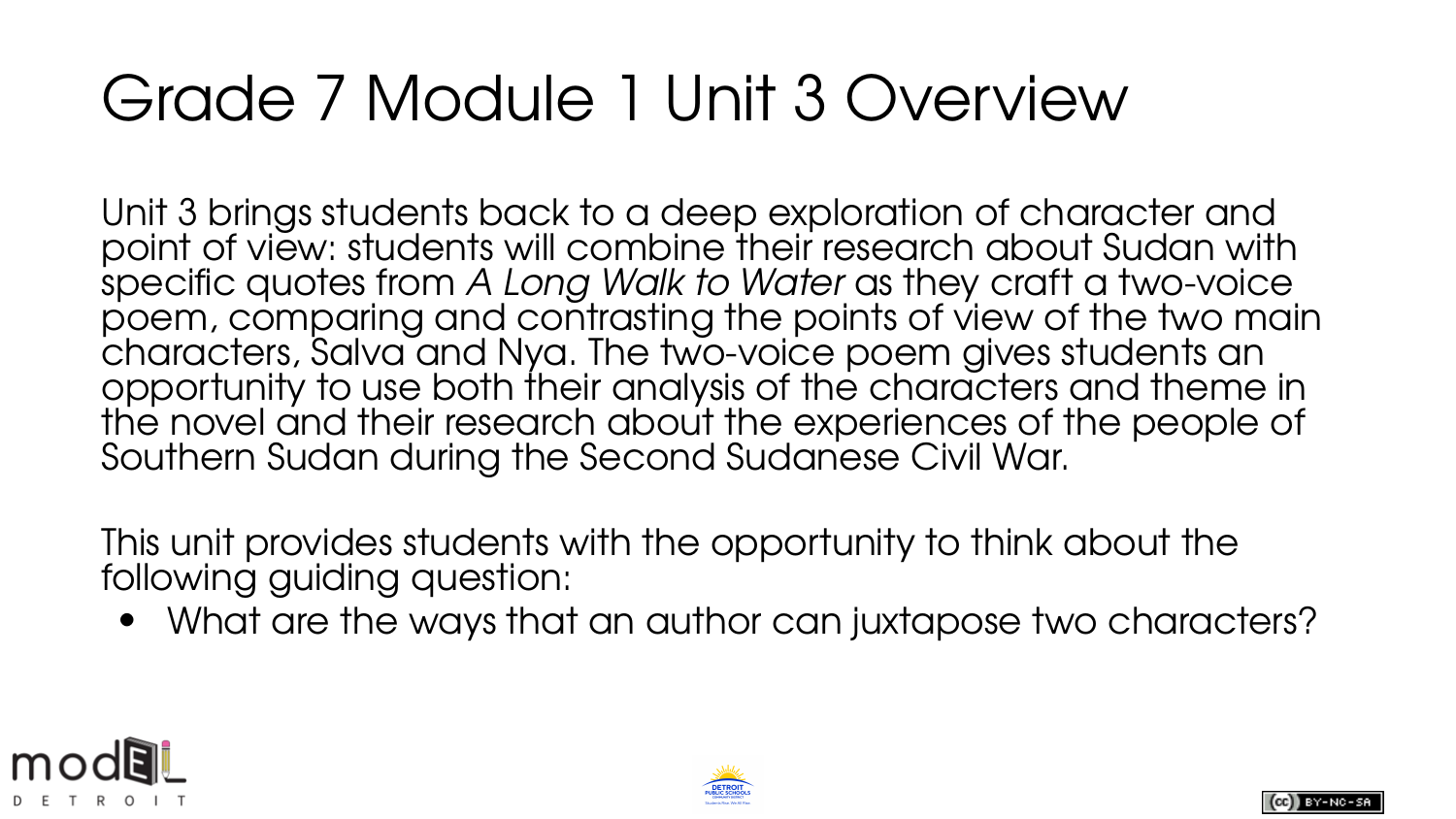

# Grade 7 Module 1 Unit 3 Overview
Unit 3 brings students back to a deep exploration of character and point of view: students will combine their research about Sudan with specific quotes from A Long Walk to Water as they craft a two-voice poem, comparing and contrasting the points of view of the two main characters, Salva and Nya. The two-voice poem gives students an opportunity to use both their analysis of the characters and theme in the novel and their research about the experiences of the people of Southern Sudan during the Second Sudanese Civil War.

This unit provides students with the opportunity to think about the following guiding question:
What are the ways that an author can juxtapose two characters?